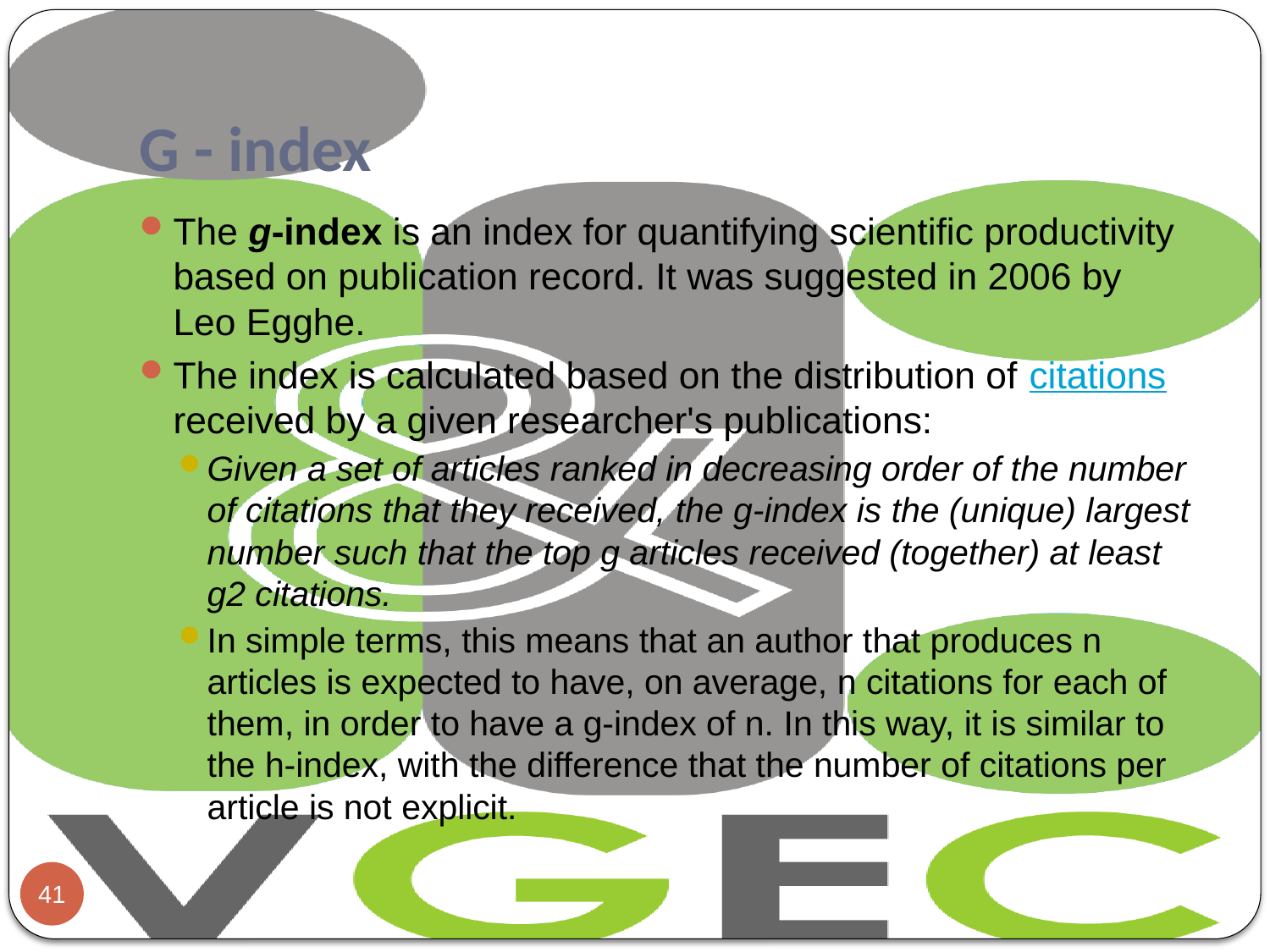

# G - index
The g-index is an index for quantifying scientific productivity based on publication record. It was suggested in 2006 by Leo Egghe.
The index is calculated based on the distribution of citations received by a given researcher's publications:
Given a set of articles ranked in decreasing order of the number of citations that they received, the g-index is the (unique) largest number such that the top g articles received (together) at least g2 citations.
In simple terms, this means that an author that produces n articles is expected to have, on average, n citations for each of them, in order to have a g-index of n. In this way, it is similar to the h-index, with the difference that the number of citations per article is not explicit.

41